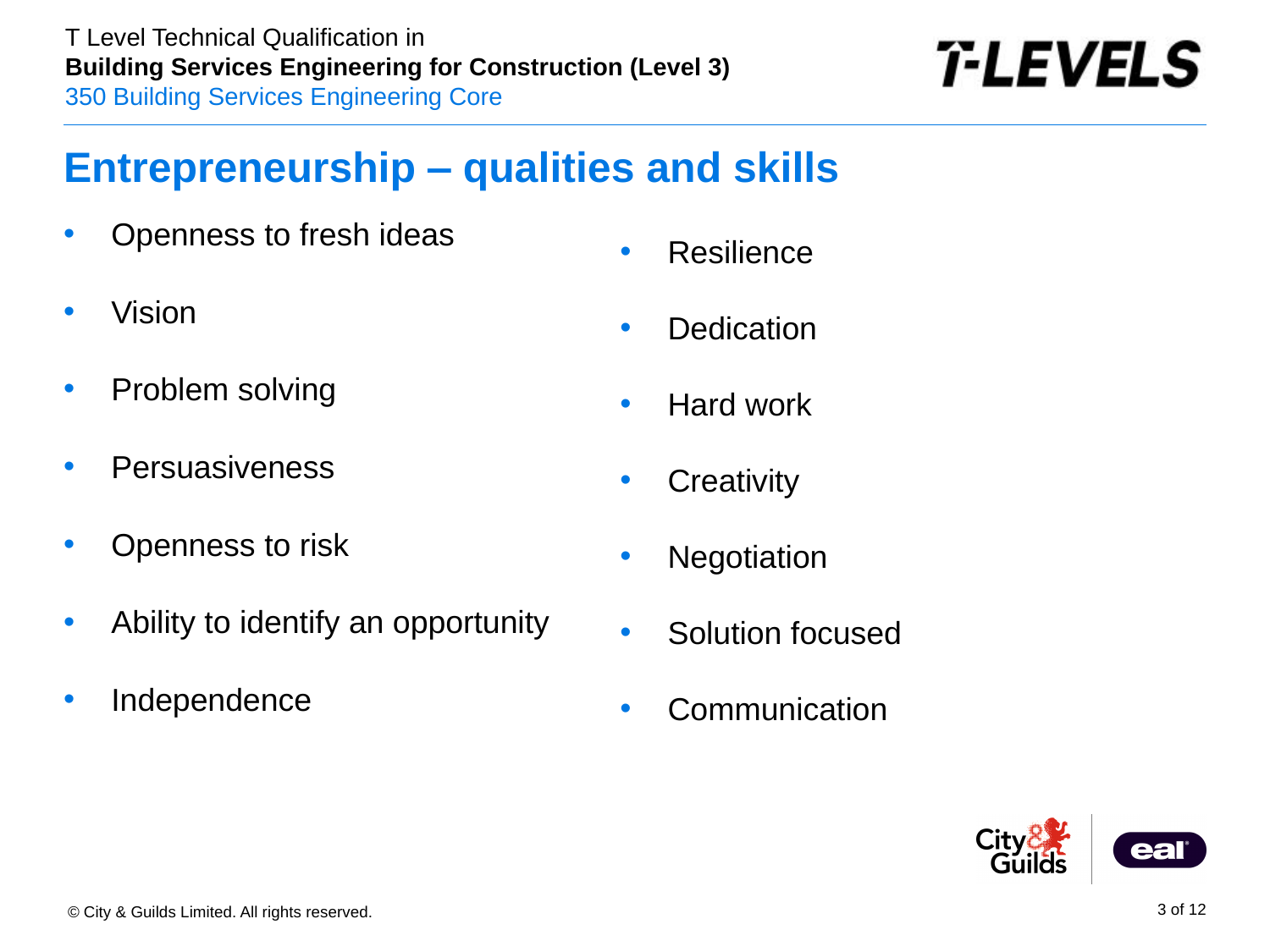

# Entrepreneurship ‒ qualities and skills
Resilience
Dedication
Hard work
Creativity
Negotiation
Solution focused
Communication

Openness to fresh ideas
Vision
Problem solving
Persuasiveness
Openness to risk
Ability to identify an opportunity
Independence